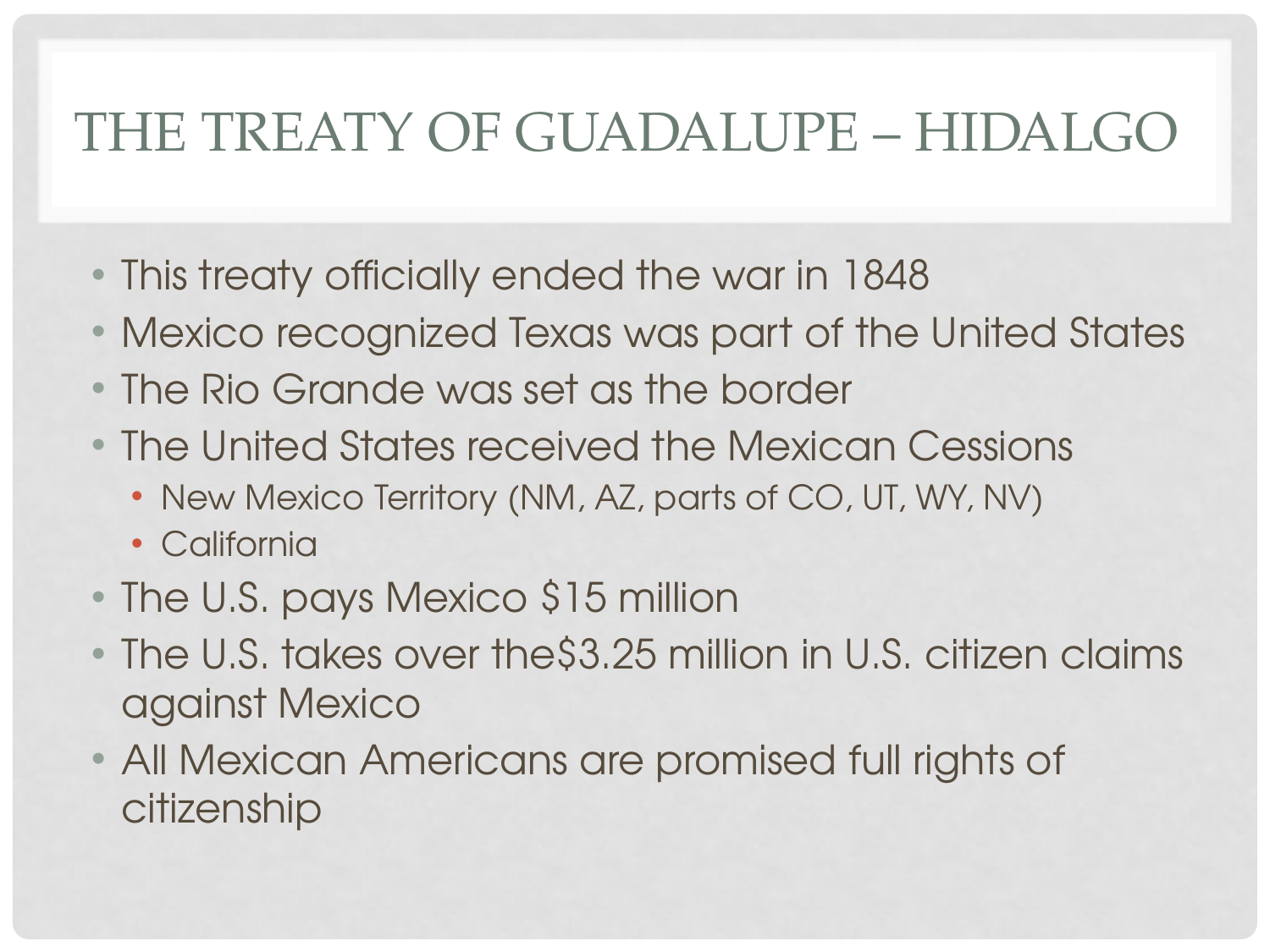

# The Treaty of Guadalupe – Hidalgo
This treaty officially ended the war in 1848
Mexico recognized Texas was part of the United States
The Rio Grande was set as the border
The United States received the Mexican Cessions
New Mexico Territory (NM, AZ, parts of CO, UT, WY, NV)
California
The U.S. pays Mexico $15 million
The U.S. takes over the$3.25 million in U.S. citizen claims against Mexico
All Mexican Americans are promised full rights of citizenship